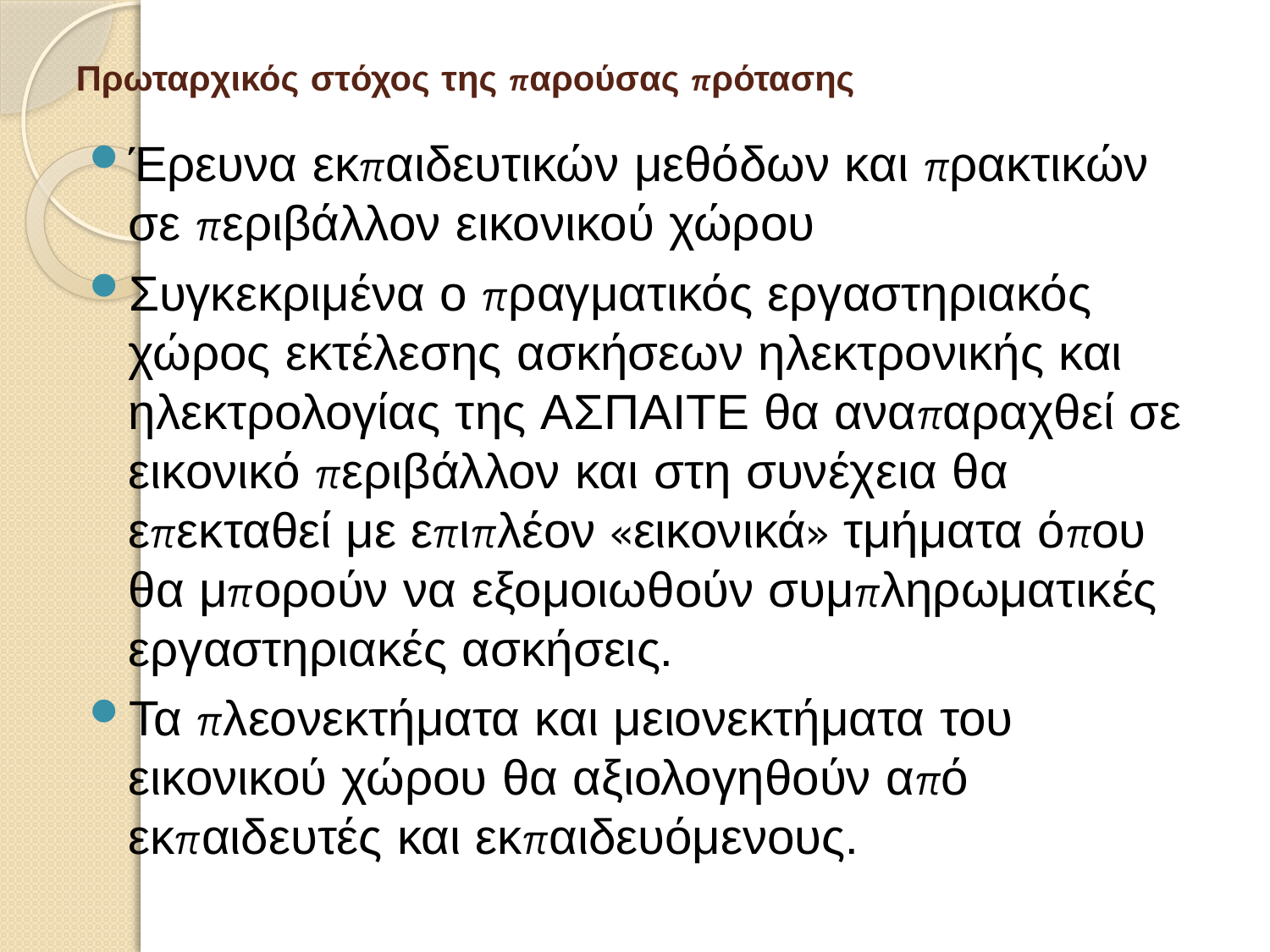

# Πρωταρχικός στόχος της παρούσας πρότασης
Έρευνα εκπαιδευτικών μεθόδων και πρακτικών σε περιβάλλον εικονικού χώρου
Συγκεκριμένα ο πραγματικός εργαστηριακός χώρος εκτέλεσης ασκήσεων ηλεκτρονικής και ηλεκτρολογίας της ΑΣΠΑΙΤΕ θα αναπαραχθεί σε εικονικό περιβάλλον και στη συνέχεια θα επεκταθεί με επιπλέον «εικονικά» τμήματα όπου θα μπορούν να εξομοιωθούν συμπληρωματικές εργαστηριακές ασκήσεις.
Τα πλεονεκτήματα και μειονεκτήματα του εικονικού χώρου θα αξιολογηθούν από εκπαιδευτές και εκπαιδευόμενους.